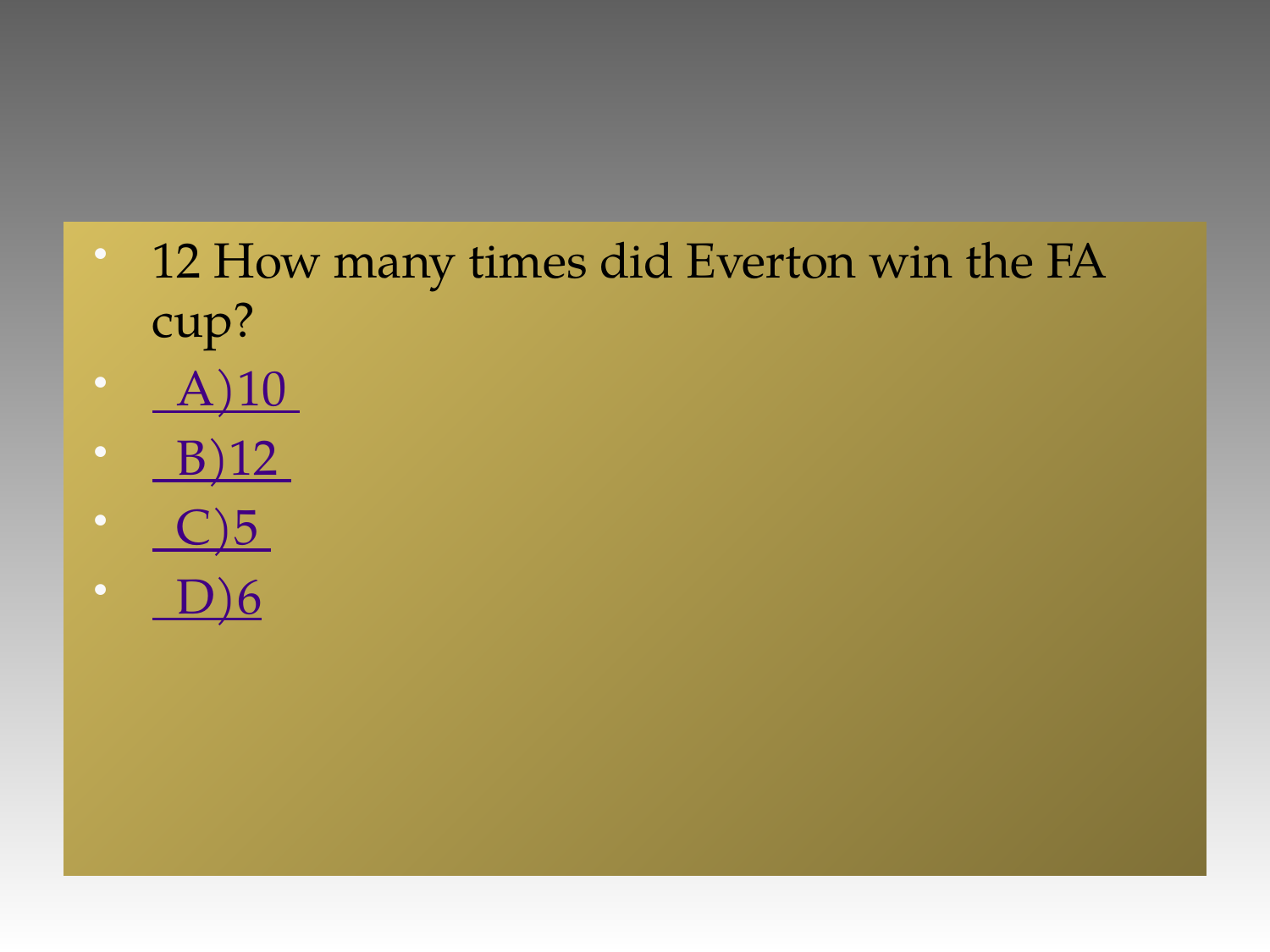

12 How many times did Everton win the FA cup?
  A)10
  B)12
  C)5
  D)6